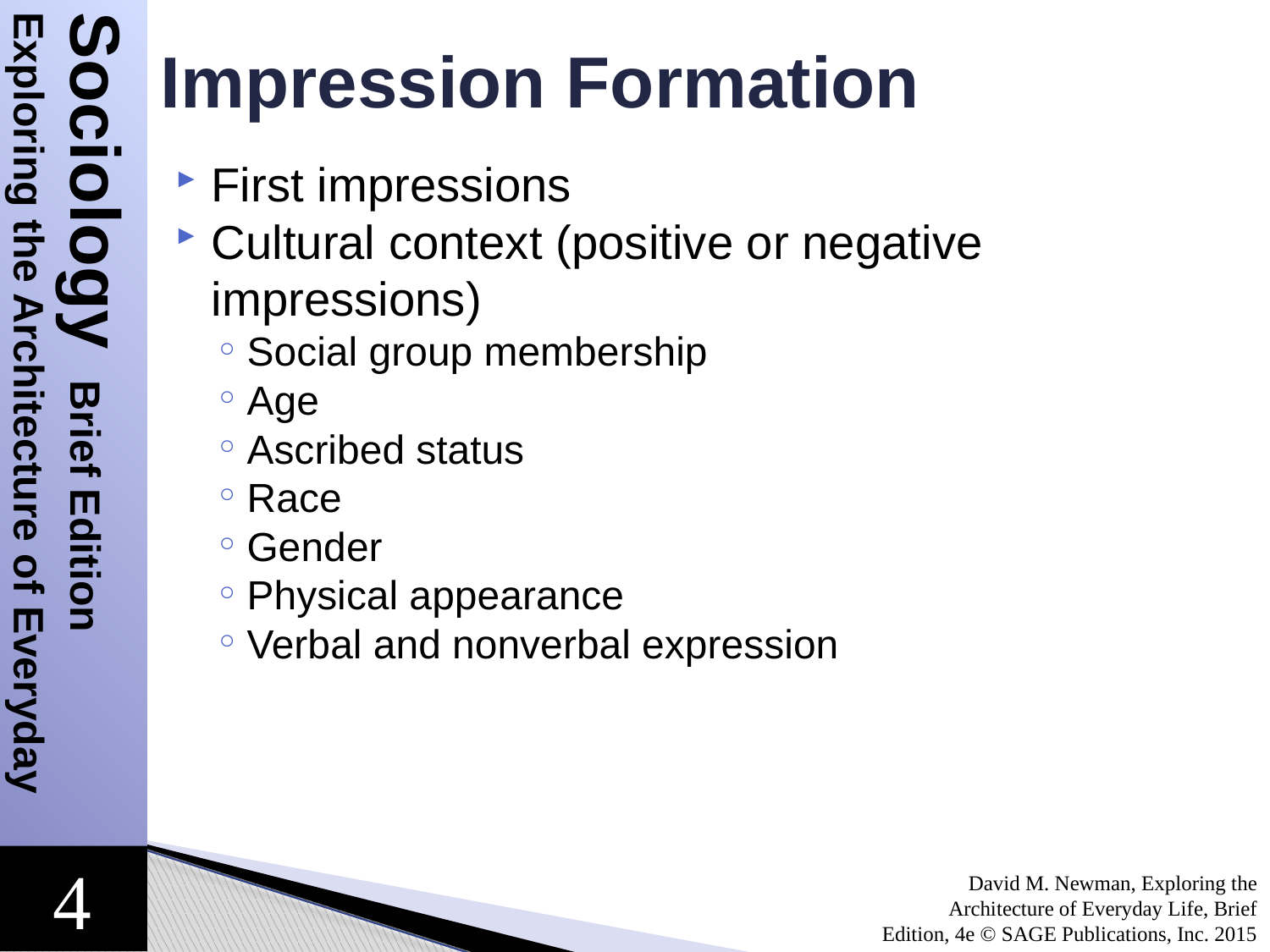

# Impression Formation
First impressions
Cultural context (positive or negative impressions)
Social group membership
Age
Ascribed status
Race
Gender
Physical appearance
Verbal and nonverbal expression
David M. Newman, Exploring the Architecture of Everyday Life, Brief Edition, 4e © SAGE Publications, Inc. 2015